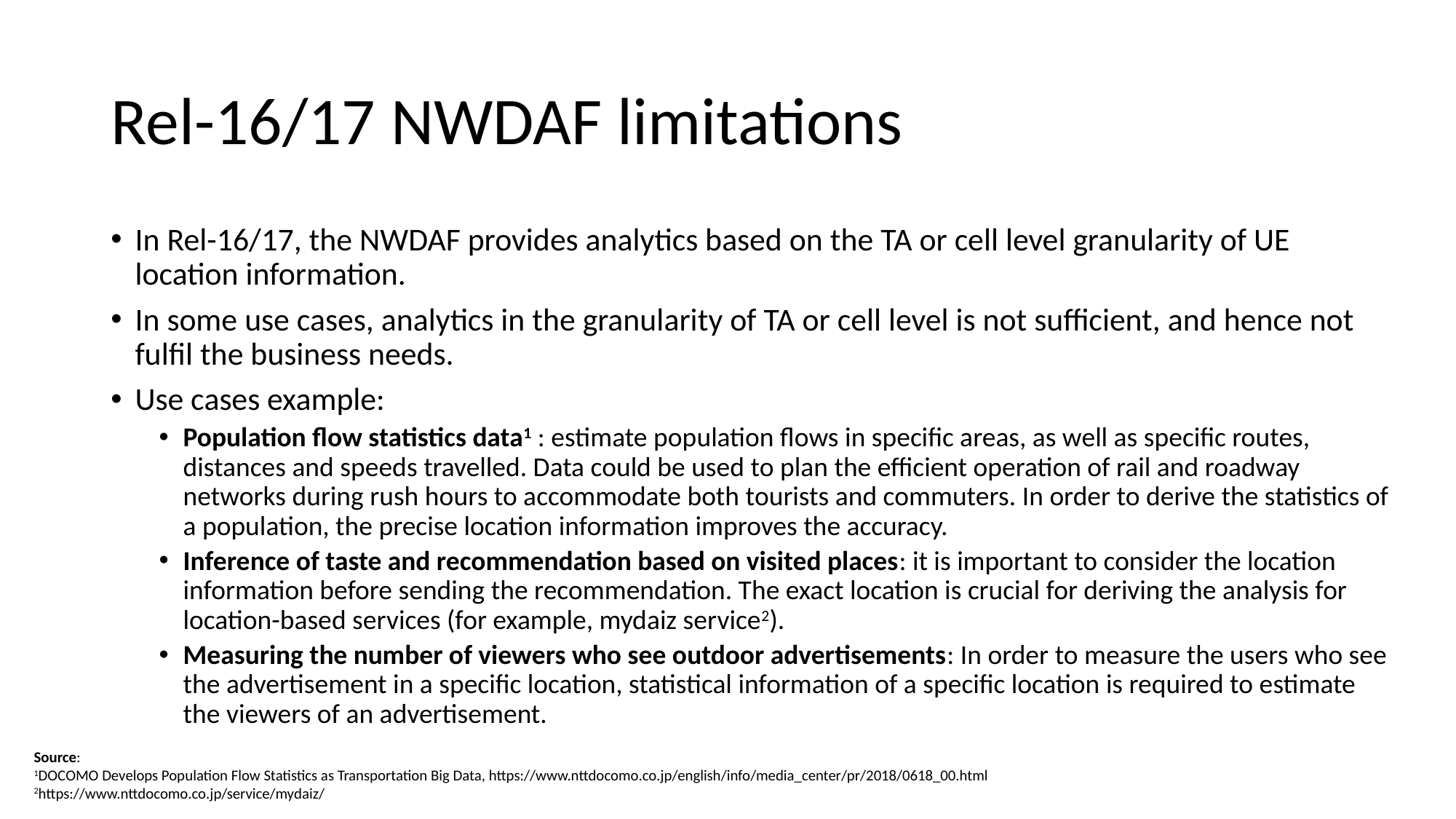

# Rel-16/17 NWDAF limitations
In Rel-16/17, the NWDAF provides analytics based on the TA or cell level granularity of UE location information.
In some use cases, analytics in the granularity of TA or cell level is not sufficient, and hence not fulfil the business needs.
Use cases example:
Population flow statistics data1 : estimate population flows in specific areas, as well as specific routes, distances and speeds travelled. Data could be used to plan the efficient operation of rail and roadway networks during rush hours to accommodate both tourists and commuters. In order to derive the statistics of a population, the precise location information improves the accuracy.
Inference of taste and recommendation based on visited places: it is important to consider the location information before sending the recommendation. The exact location is crucial for deriving the analysis for location-based services (for example, mydaiz service2).
Measuring the number of viewers who see outdoor advertisements: In order to measure the users who see the advertisement in a specific location, statistical information of a specific location is required to estimate the viewers of an advertisement.

Source:
1DOCOMO Develops Population Flow Statistics as Transportation Big Data, https://www.nttdocomo.co.jp/english/info/media_center/pr/2018/0618_00.html
2https://www.nttdocomo.co.jp/service/mydaiz/